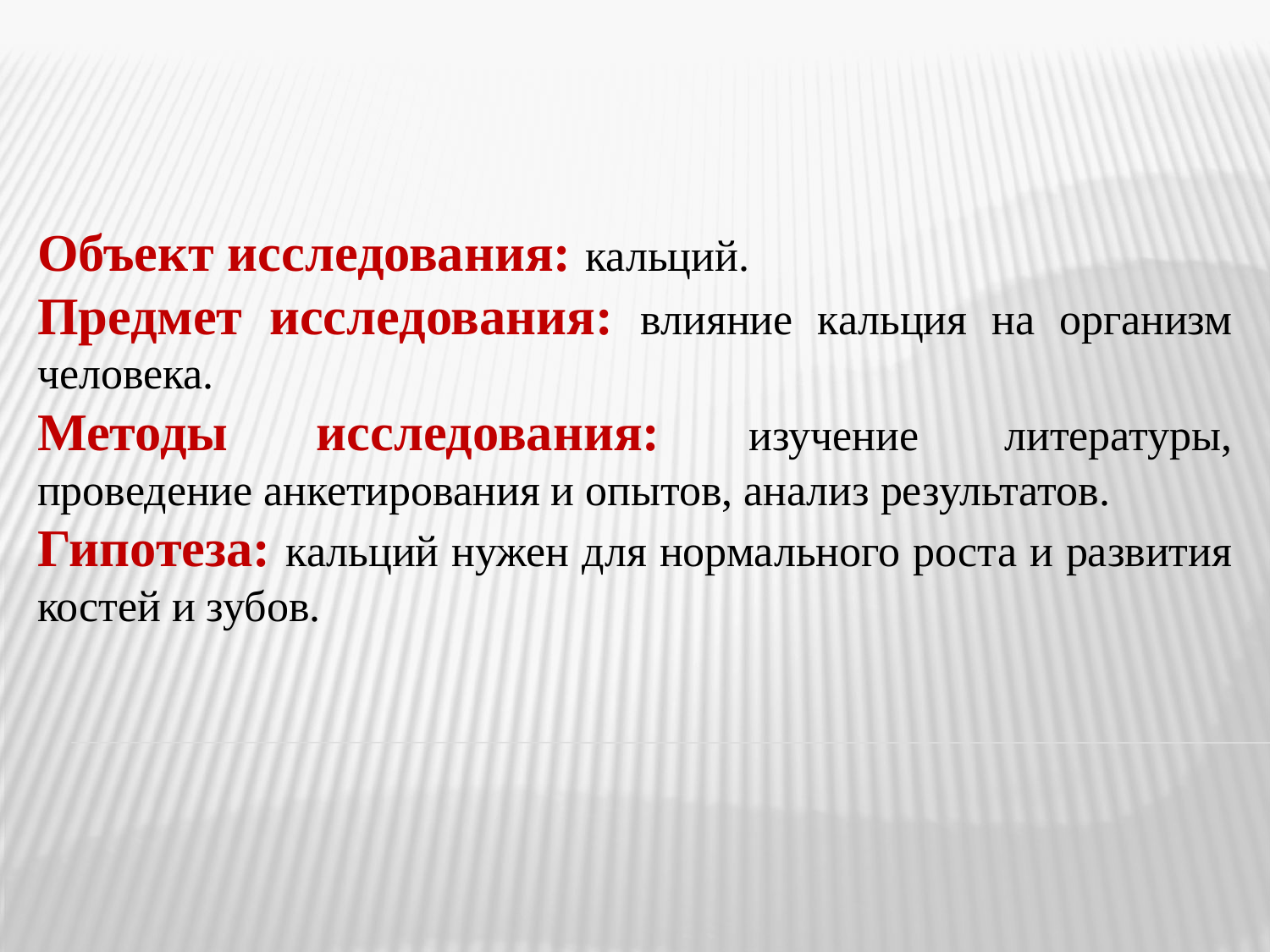

Объект исследования: кальций.
Предмет исследования: влияние кальция на организм человека.
Методы исследования: изучение литературы, проведение анкетирования и опытов, анализ результатов.
Гипотеза: кальций нужен для нормального роста и развития костей и зубов.